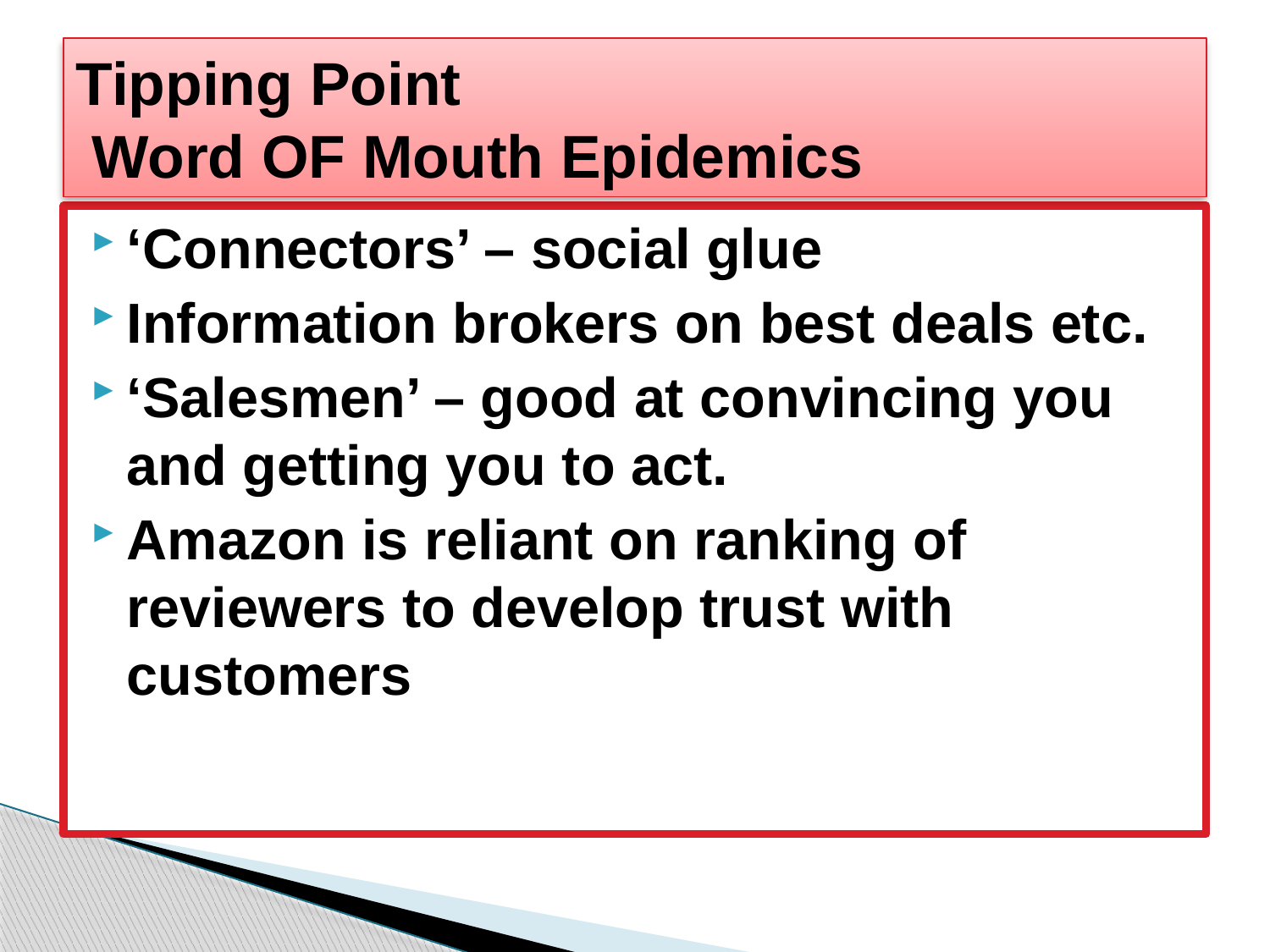

# Tipping Point Word OF Mouth Epidemics
‘Connectors’ – social glue
Information brokers on best deals etc.
‘Salesmen’ – good at convincing you and getting you to act.
Amazon is reliant on ranking of reviewers to develop trust with customers